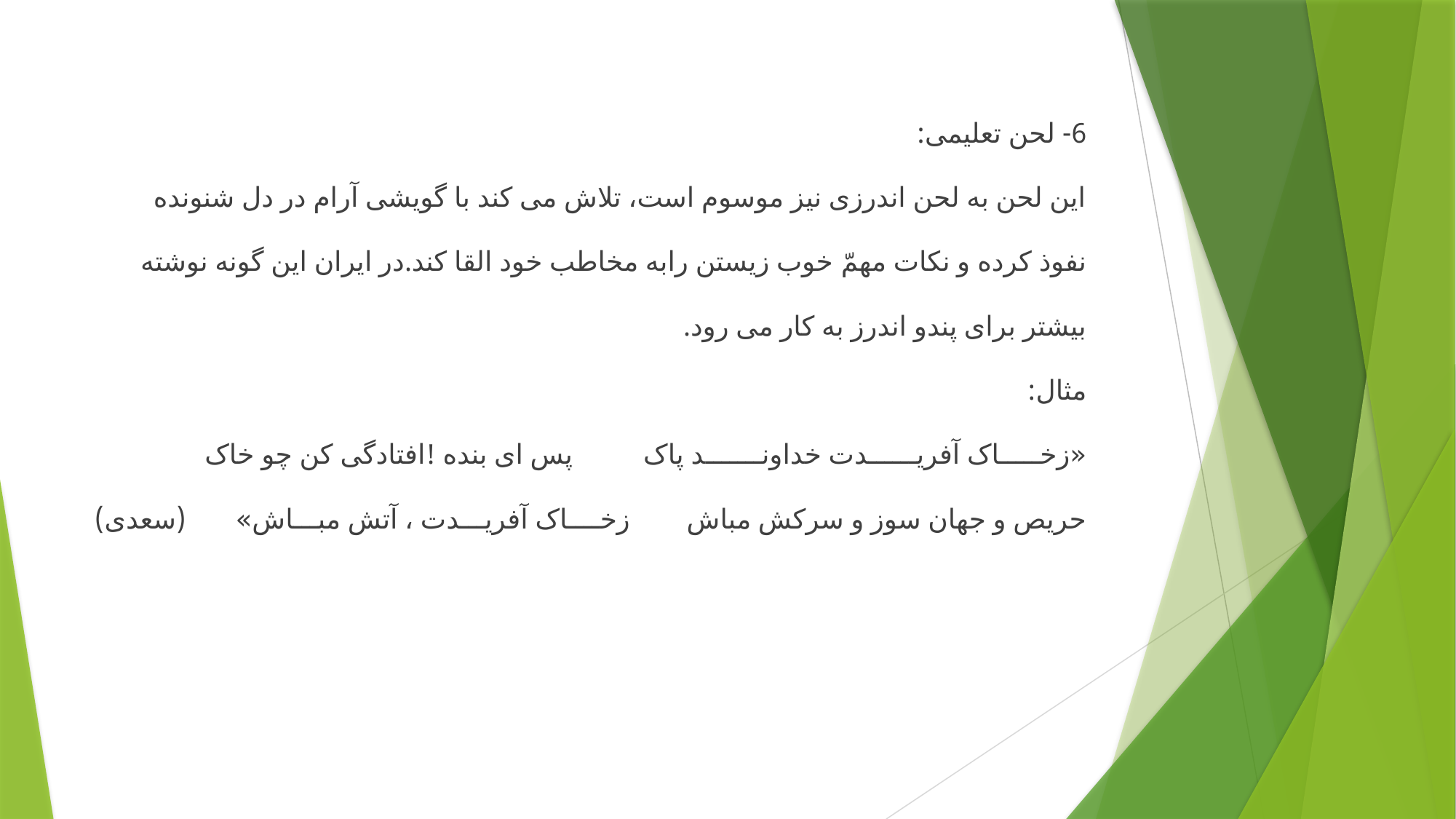

6- لحن تعلیمی:
این لحن به لحن اندرزی نیز موسوم است، تلاش می کند با گویشی آرام در دل شنونده
نفوذ کرده و نکات مهمّ خوب زیستن رابه مخاطب خود القا کند.در ایران این گونه نوشته
بیشتر برای پندو اندرز به کار می رود.
مثال:
«زخـــــاک آفریــــــدت خداونـــــــد پاک          پس ای بنده !افتادگی کن چو خاک
حریص و جهان سوز و سرکش مباش        زخــــاک آفریـــدت ، آتش مبـــاش»       (سعدی)